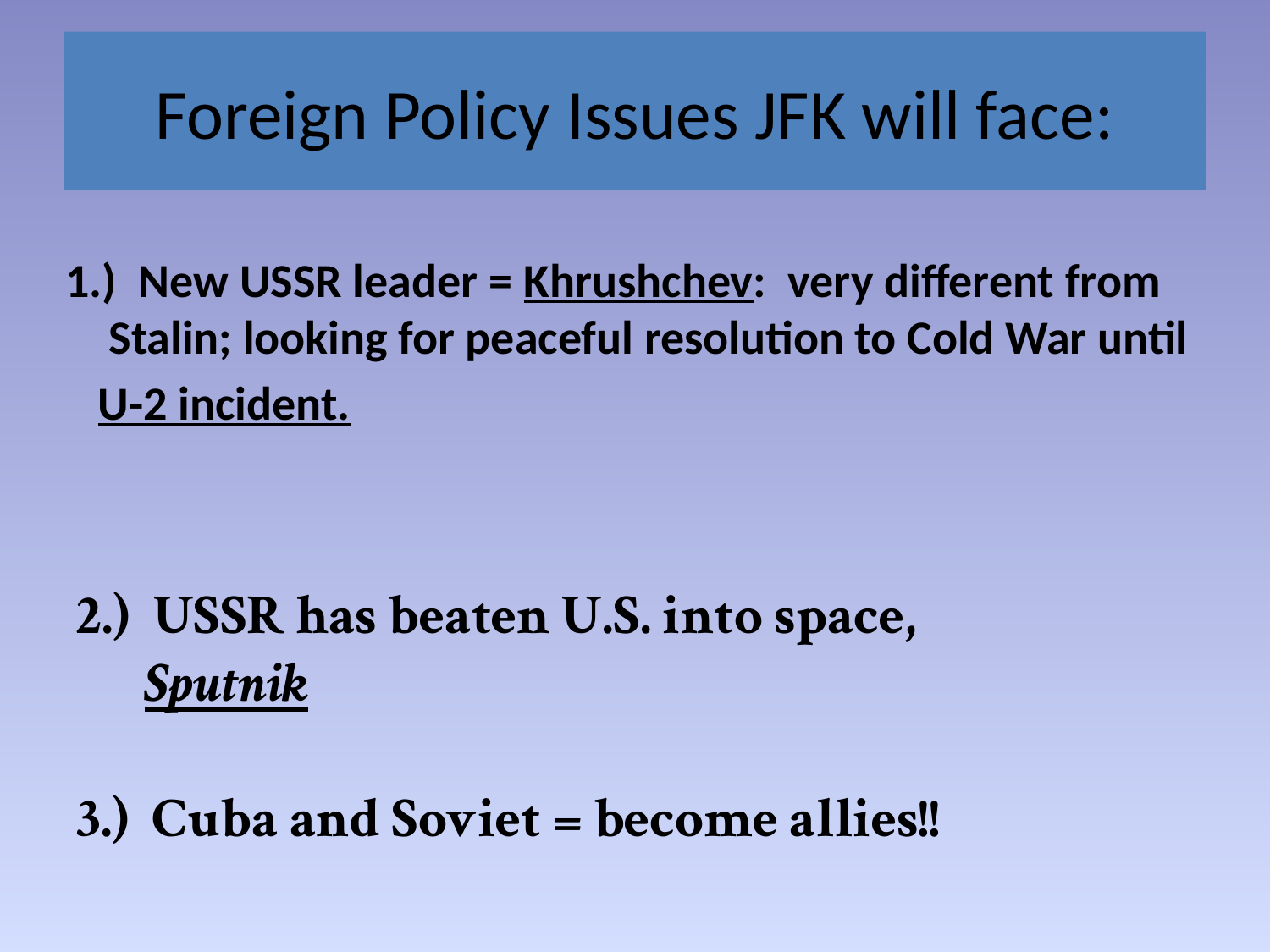

# Foreign Policy Issues JFK will face:
1.)  New USSR leader = Khrushchev:  very different from Stalin; looking for peaceful resolution to Cold War until
   U-2 incident.

2.)  USSR has beaten U.S. into space,
      Sputnik

3.)  Cuba and Soviet = become allies!!